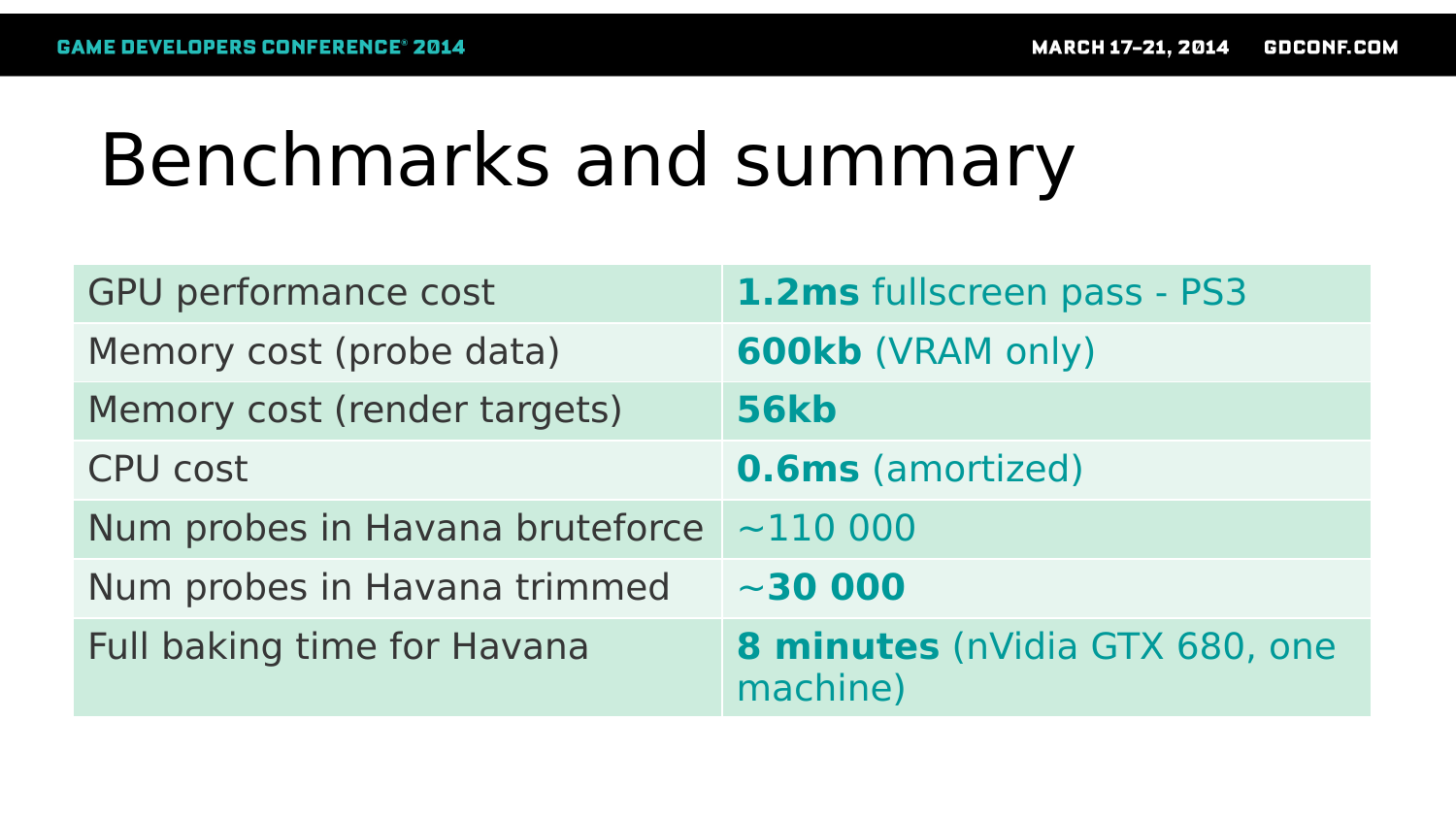

# Benchmarks and summary
| GPU performance cost | 1.2ms fullscreen pass - PS3 |
| --- | --- |
| Memory cost (probe data) | 600kb (VRAM only) |
| Memory cost (render targets) | 56kb |
| CPU cost | 0.6ms (amortized) |
| Num probes in Havana bruteforce | ~110 000 |
| Num probes in Havana trimmed | ~30 000 |
| Full baking time for Havana | 8 minutes (nVidia GTX 680, one machine) |